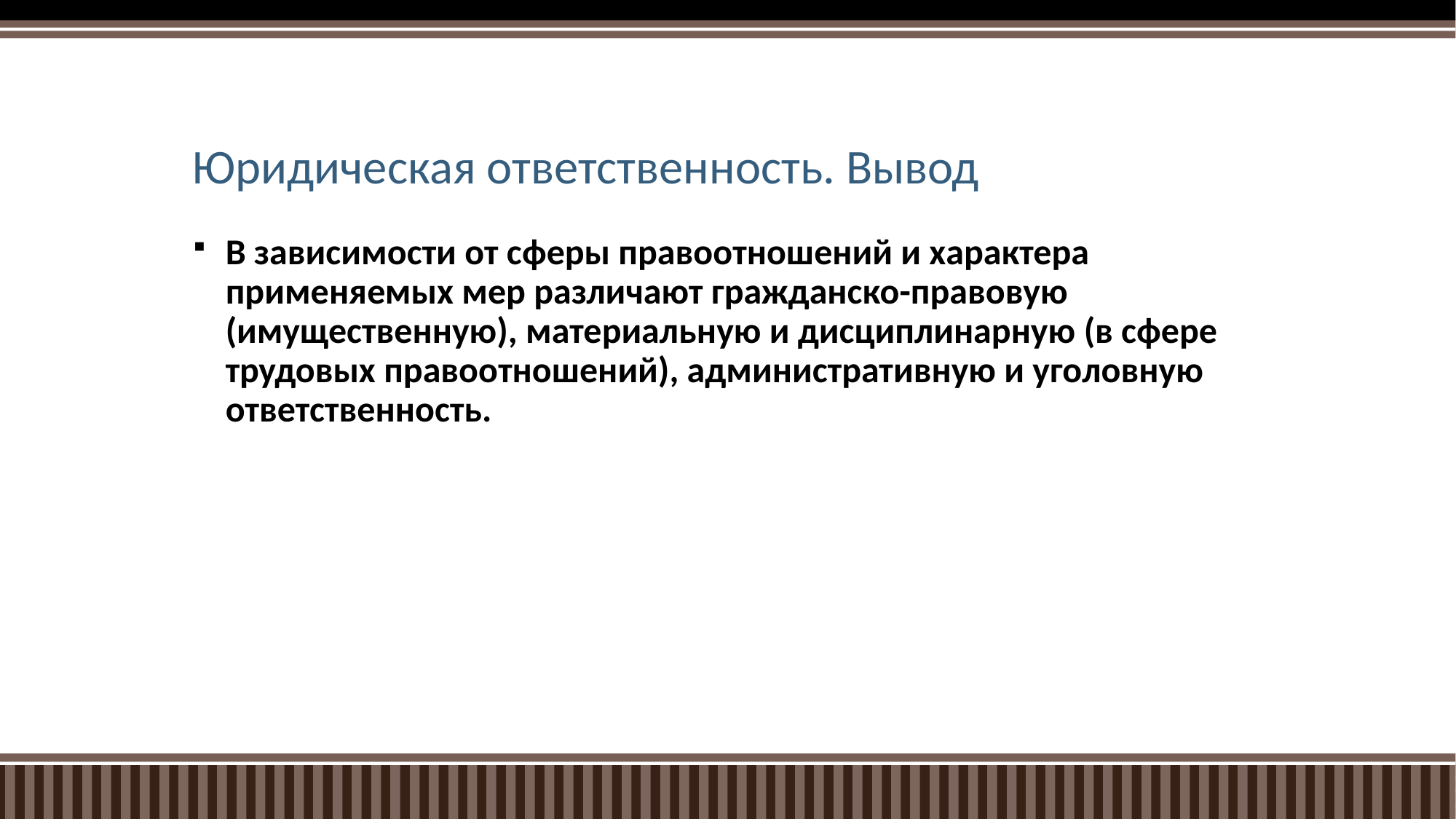

# Юридическая ответственность. Вывод
В зависимости от сферы правоотношений и характера применяемых мер различают гражданско-правовую (имущественную), материальную и дисциплинарную (в сфере трудовых правоотношений), административную и уголовную ответственность.